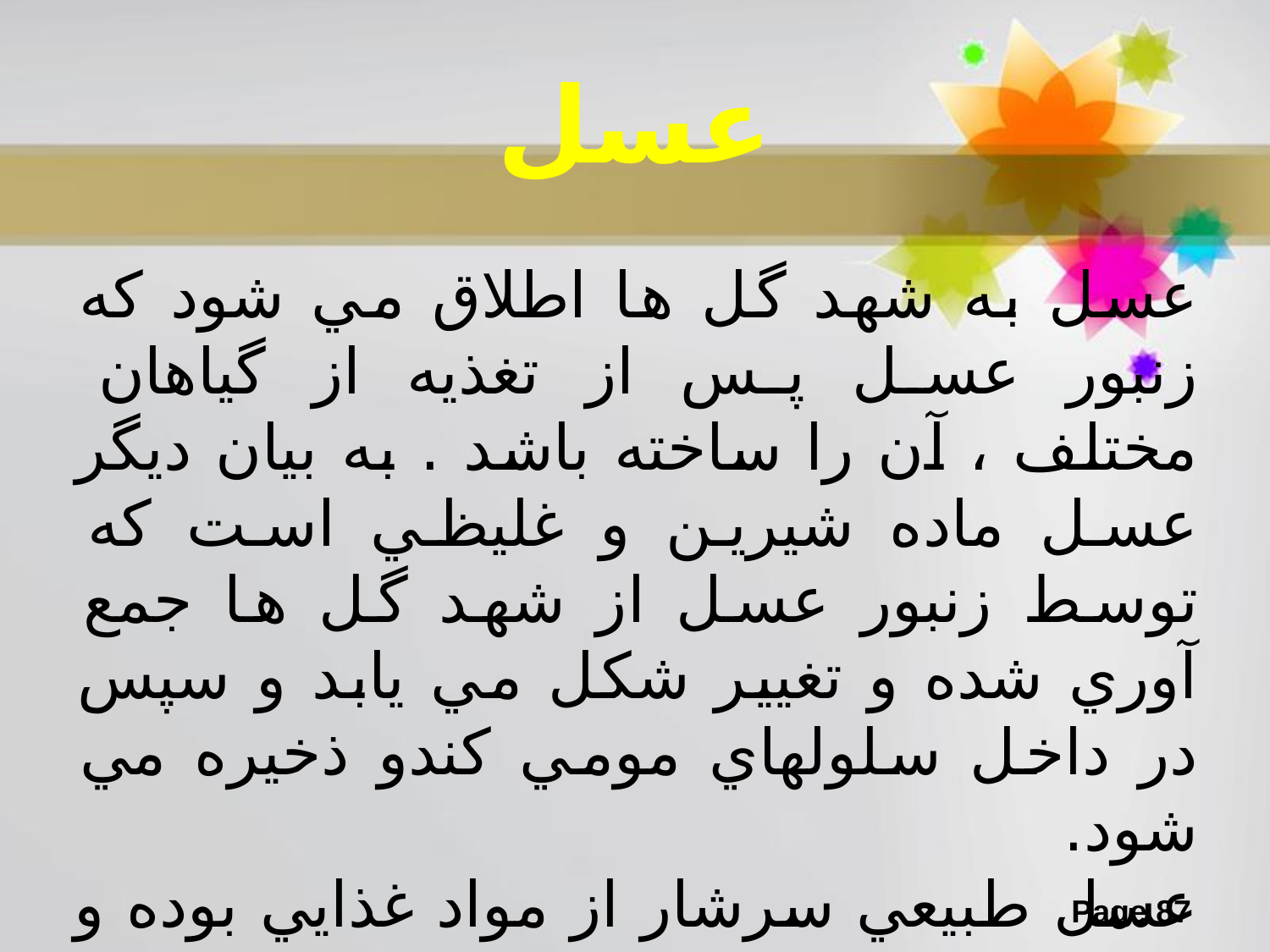

# عسل
عسل به شهد گل ها اطلاق مي شود كه زنبور عسل پس از تغذيه از گياهان مختلف ، آن را ساخته باشد . به بيان ديگر عسل ماده شيرين و غليظي است كه توسط زنبور عسل از شهد گل ها جمع آوري شده و تغيير شكل مي يابد و سپس در داخل سلولهاي مومي كندو ذخيره مي شود.
عسل طبيعي سرشار از مواد غذايي بوده و مي تواند نيازهاي غذايي را برطرف سازد زيرا زنبور املاح و ويتامين هاي موجود در گل را درعسل مي پرورانده و آن را قابل جذب در خون مي سازد .